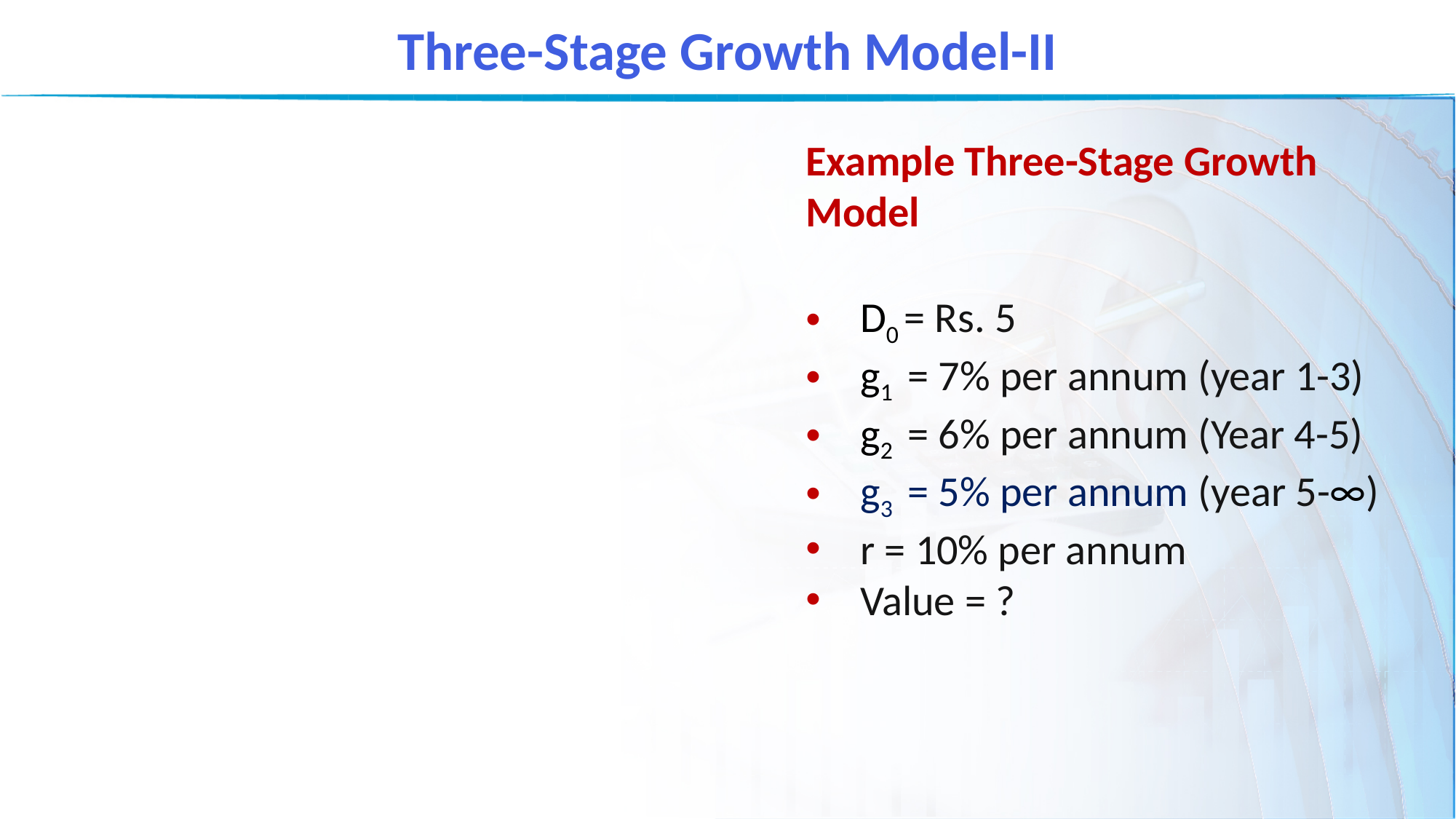

Three-Stage Growth Model-II
Example Three-Stage Growth Model

D0 = Rs. 5
g1  = 7% per annum (year 1-3)
g2  = 6% per annum (Year 4-5)
g3  = 5% per annum (year 5-∞)
r = 10% per annum
Value = ?